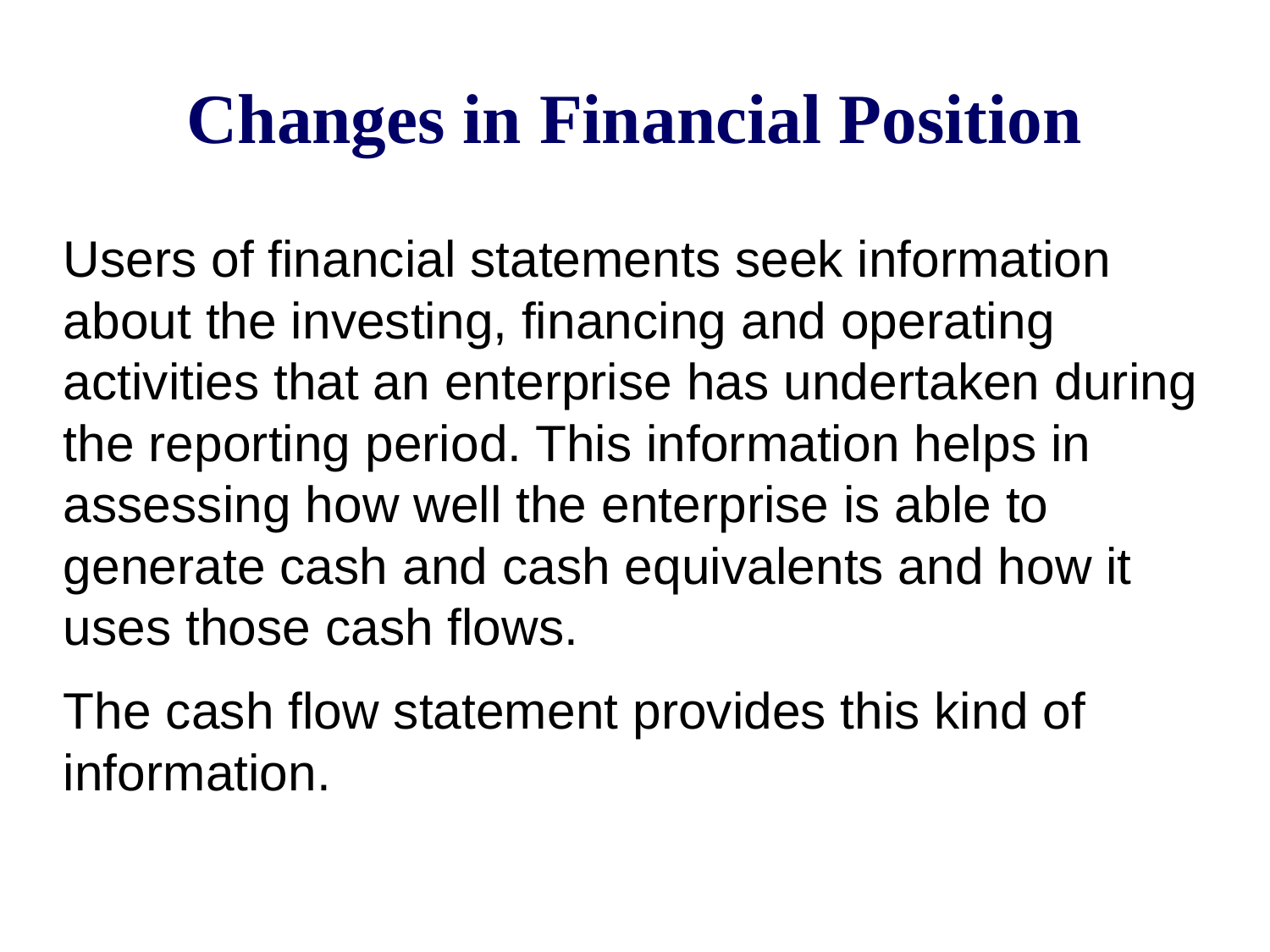

Changes in Financial Position
Users of financial statements seek information about the investing, financing and operating activities that an enterprise has undertaken during the reporting period. This information helps in assessing how well the enterprise is able to generate cash and cash equivalents and how it uses those cash flows.
The cash flow statement provides this kind of information.